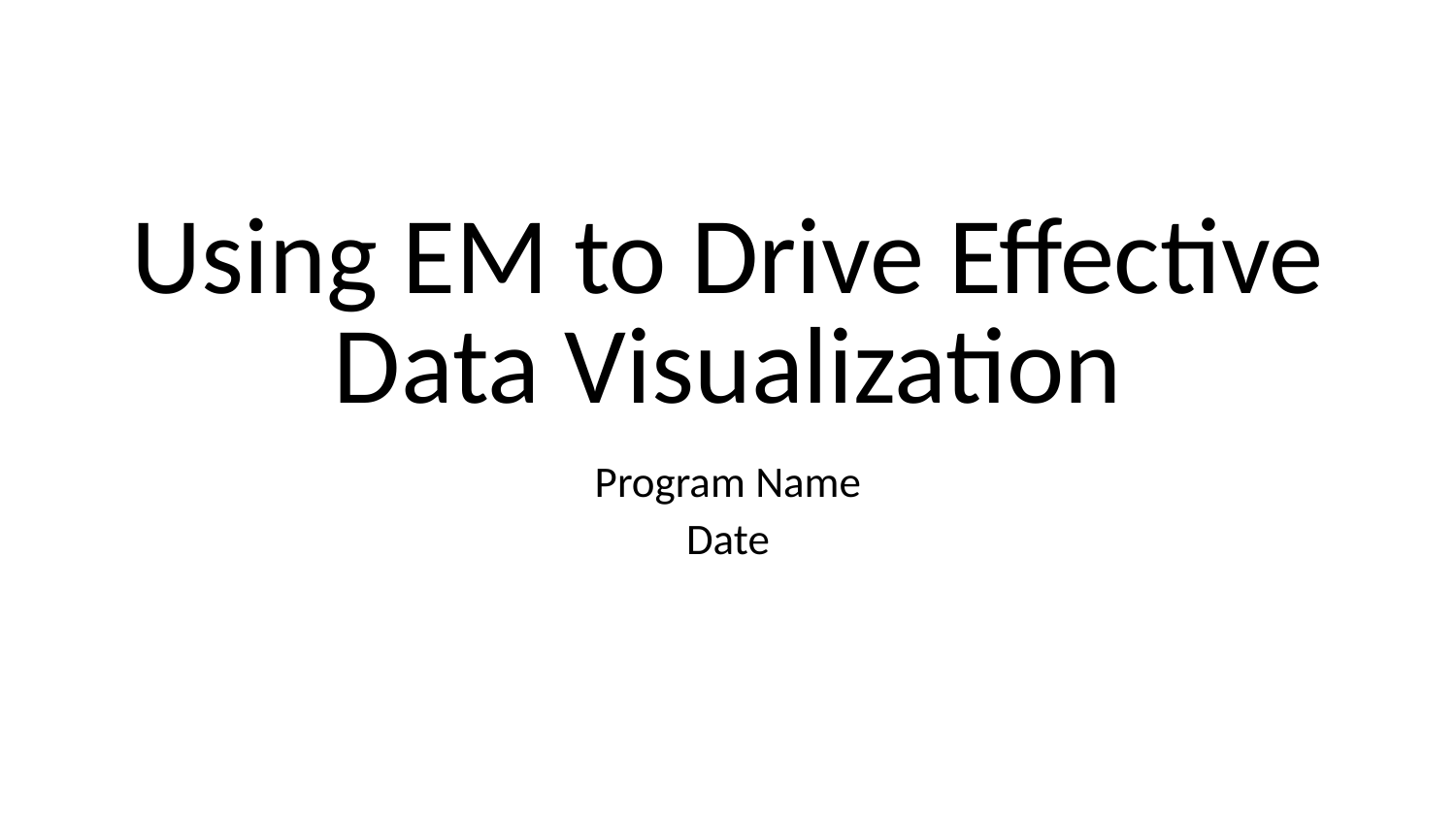

# Using EM to Drive Effective Data Visualization
Program Name
Date